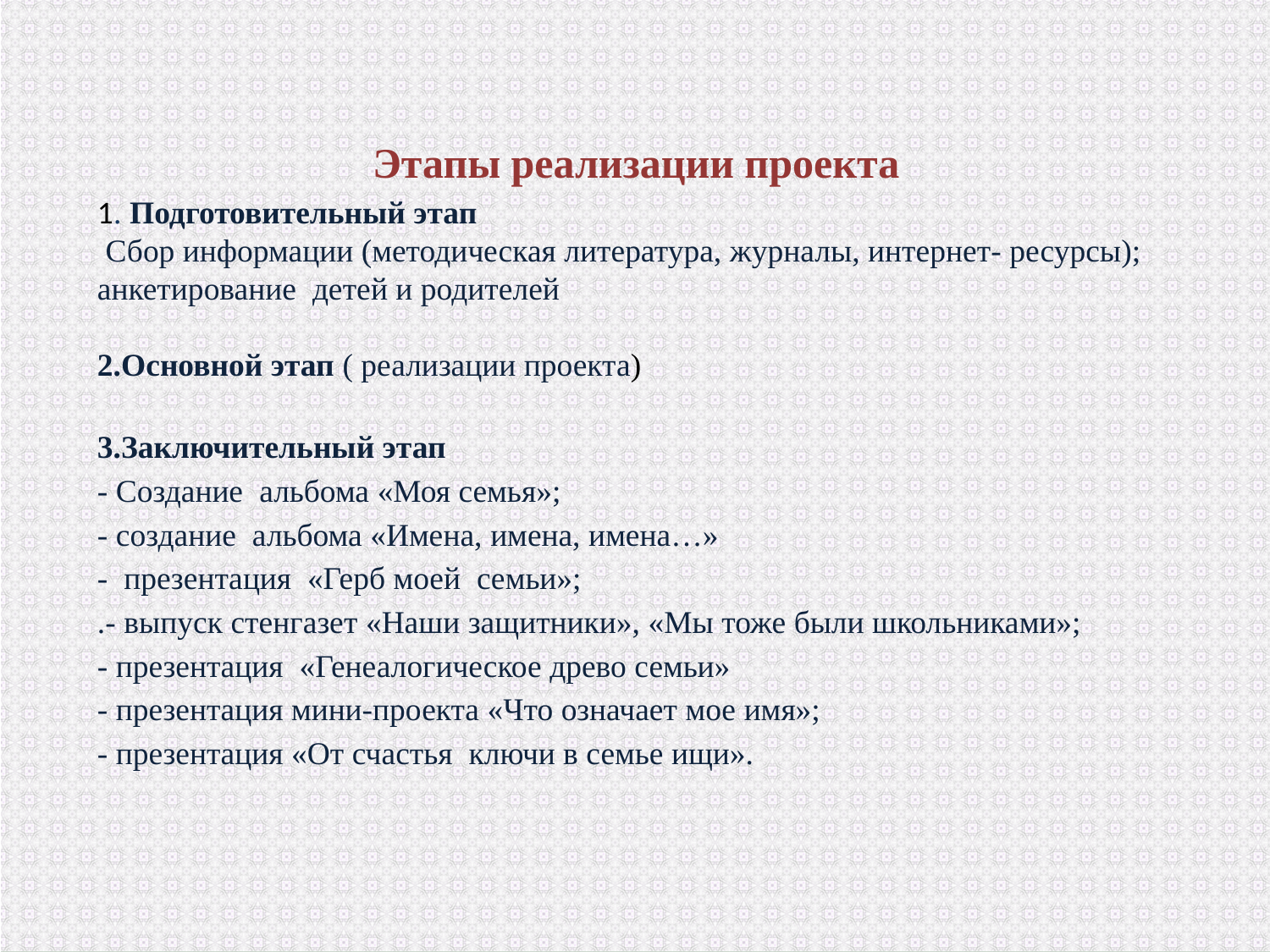

# Этапы реализации проекта
1. Подготовительный этап
 Сбор информации (методическая литература, журналы, интернет- ресурсы); анкетирование  детей и родителей

2.Основной этап ( реализации проекта)

3.Заключительный этап
- Создание  альбома «Моя семья»;
- создание  альбома «Имена, имена, имена…»
-  презентация  «Герб моей  семьи»;
.- выпуск стенгазет «Наши защитники», «Мы тоже были школьниками»;
- презентация  «Генеалогическое древо семьи»
- презентация мини-проекта «Что означает мое имя»;
- презентация «От счастья  ключи в семье ищи».